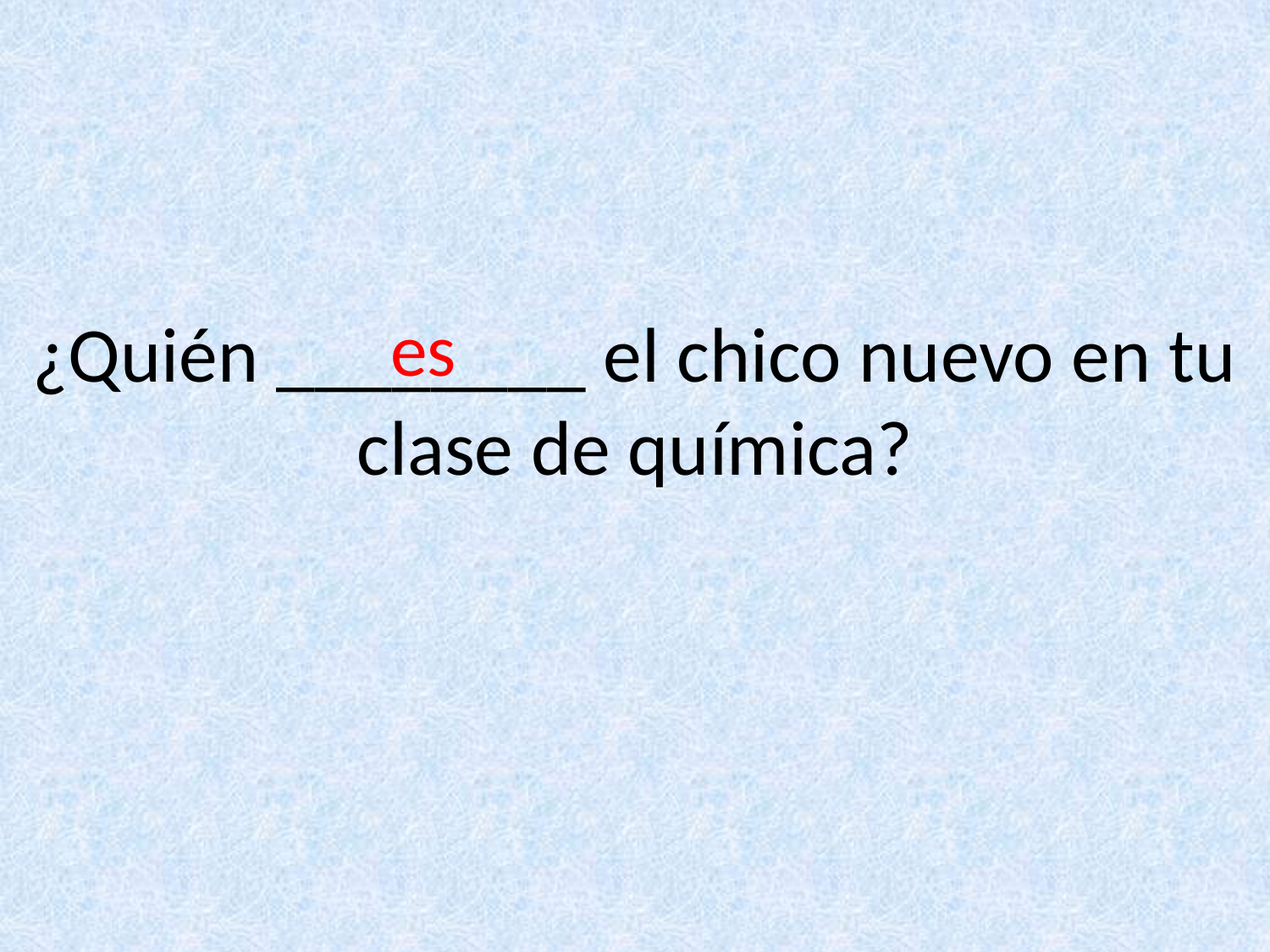

# ¿Quién ________ el chico nuevo en tu clase de química?
es